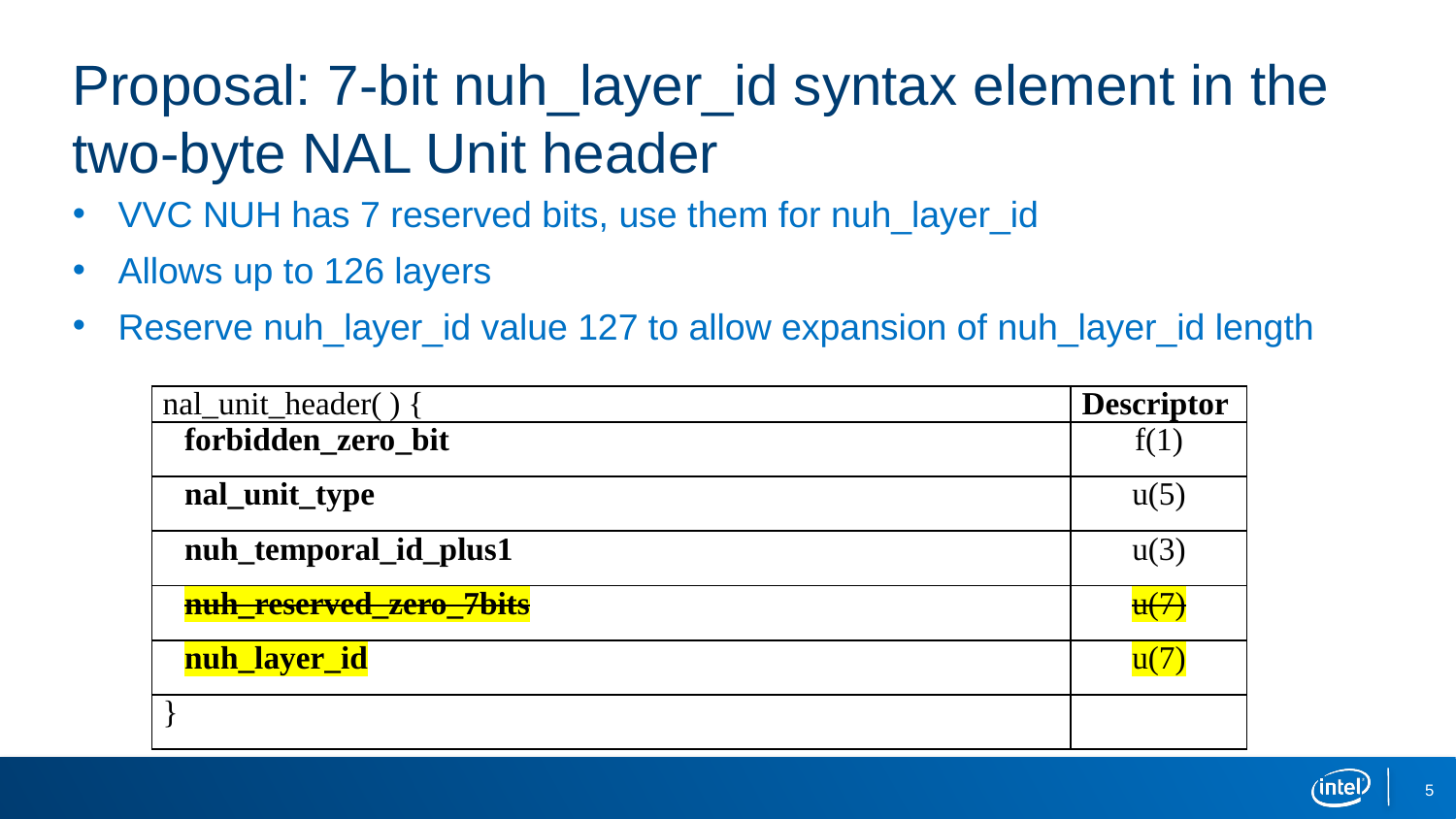

# Proposal: 7-bit nuh_layer_id syntax element in the two-byte NAL Unit header
VVC NUH has 7 reserved bits, use them for nuh_layer_id
Allows up to 126 layers
Reserve nuh_layer_id value 127 to allow expansion of nuh_layer_id length

| nal\_unit\_header( ) { | Descriptor |
| --- | --- |
| forbidden\_zero\_bit | f(1) |
| nal\_unit\_type | u(5) |
| nuh\_temporal\_id\_plus1 | u(3) |
| nuh\_reserved\_zero\_7bits | u(7) |
| nuh\_layer\_id | u(7) |
| } |  |
5